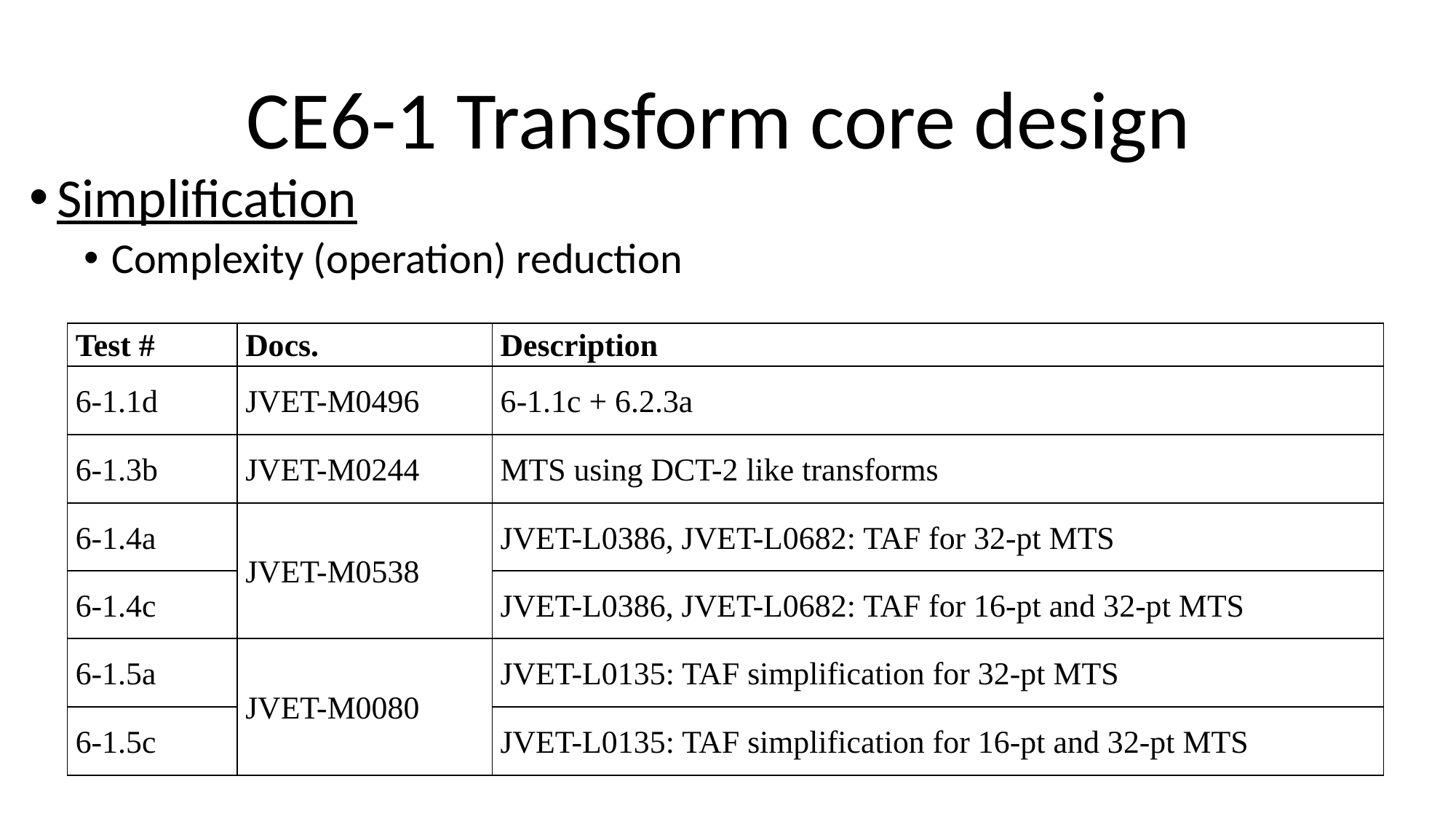

# CE6-1 Transform core design
Simplification
Complexity (operation) reduction

| Test # | Docs. | Description |
| --- | --- | --- |
| 6-1.1d | JVET-M0496 | 6-1.1c + 6.2.3a |
| 6-1.3b | JVET-M0244 | MTS using DCT-2 like transforms |
| 6-1.4a | JVET-M0538 | JVET-L0386, JVET-L0682: TAF for 32-pt MTS |
| 6-1.4c |  | JVET-L0386, JVET-L0682: TAF for 16-pt and 32-pt MTS |
| 6-1.5a | JVET-M0080 | JVET-L0135: TAF simplification for 32-pt MTS |
| 6-1.5c |  | JVET-L0135: TAF simplification for 16-pt and 32-pt MTS |